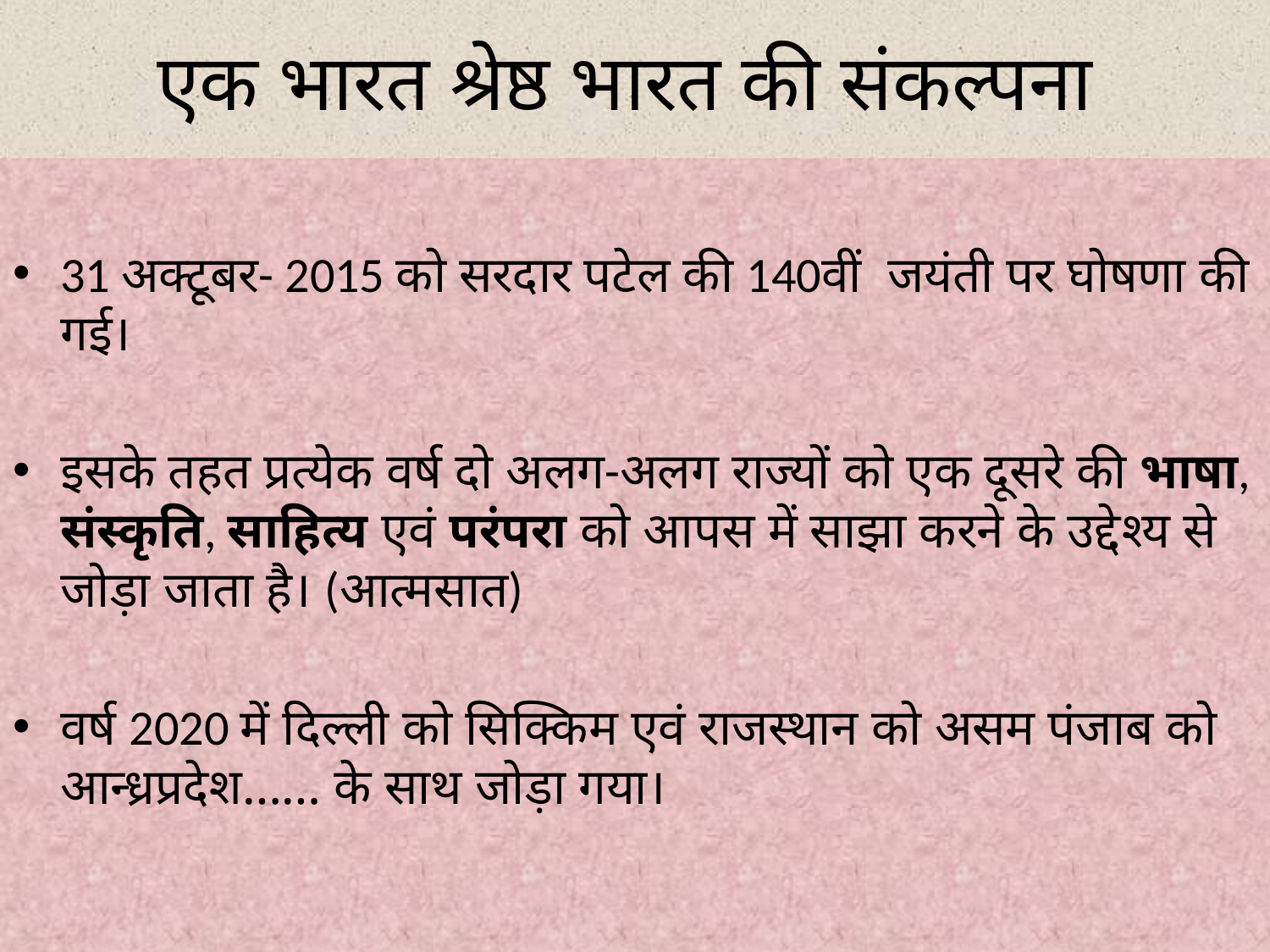

# एक भारत श्रेष्ठ भारत की संकल्पना

31 अक्टूबर- 2015 को सरदार पटेल की 140वीं  जयंती पर घोषणा की गई।

इसके तहत प्रत्येक वर्ष दो अलग-अलग राज्यों को एक दूसरे की भाषा, संस्कृति, साहित्य एवं परंपरा को आपस में साझा करने के उद्देश्य से जोड़ा जाता है। (आत्मसात)

वर्ष 2020 में दिल्ली को सिक्किम एवं राजस्थान को असम पंजाब को आन्ध्रप्रदेश…… के साथ जोड़ा गया।